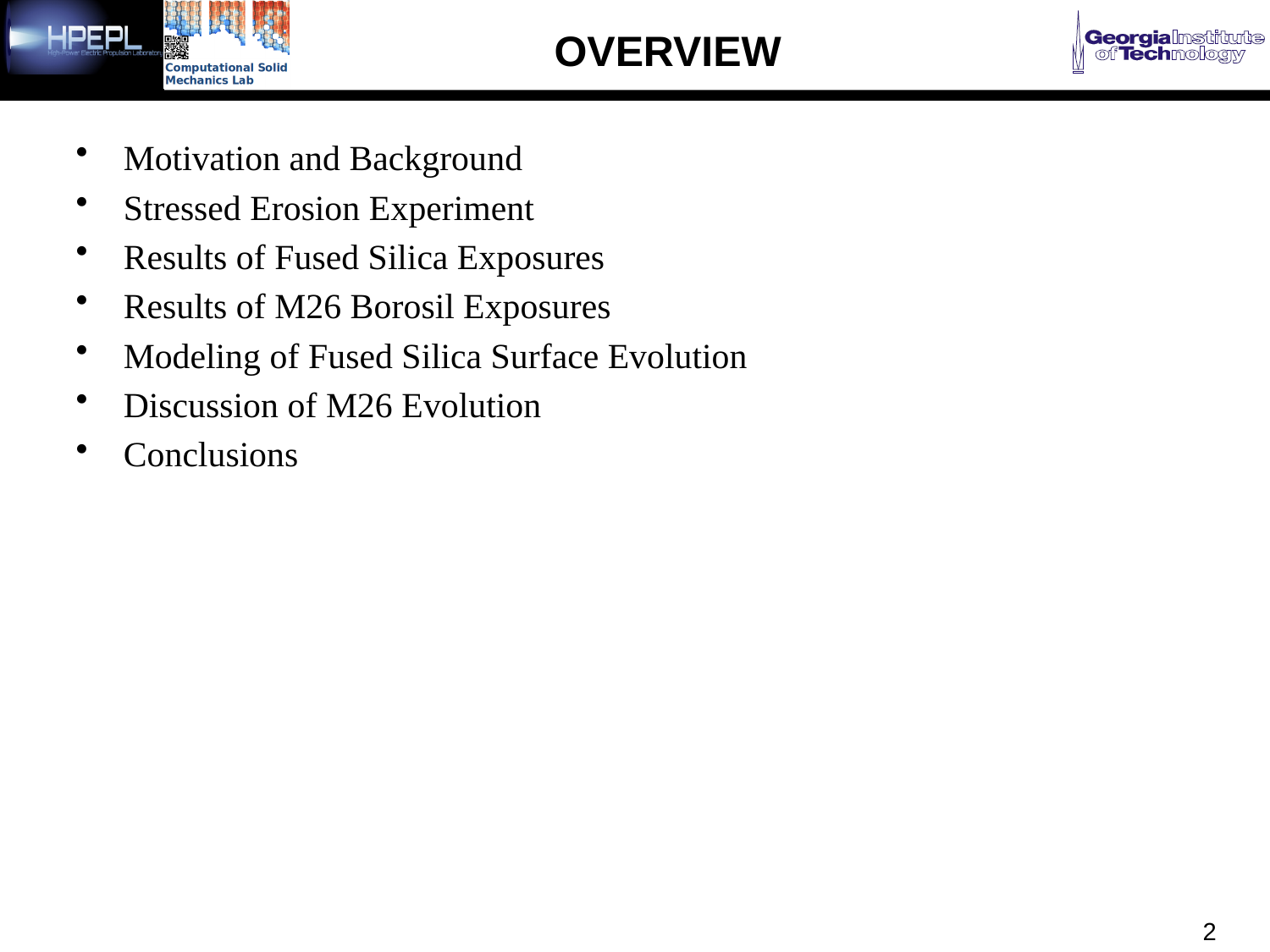

# Overview
Motivation and Background
Stressed Erosion Experiment
Results of Fused Silica Exposures
Results of M26 Borosil Exposures
Modeling of Fused Silica Surface Evolution
Discussion of M26 Evolution
Conclusions
2